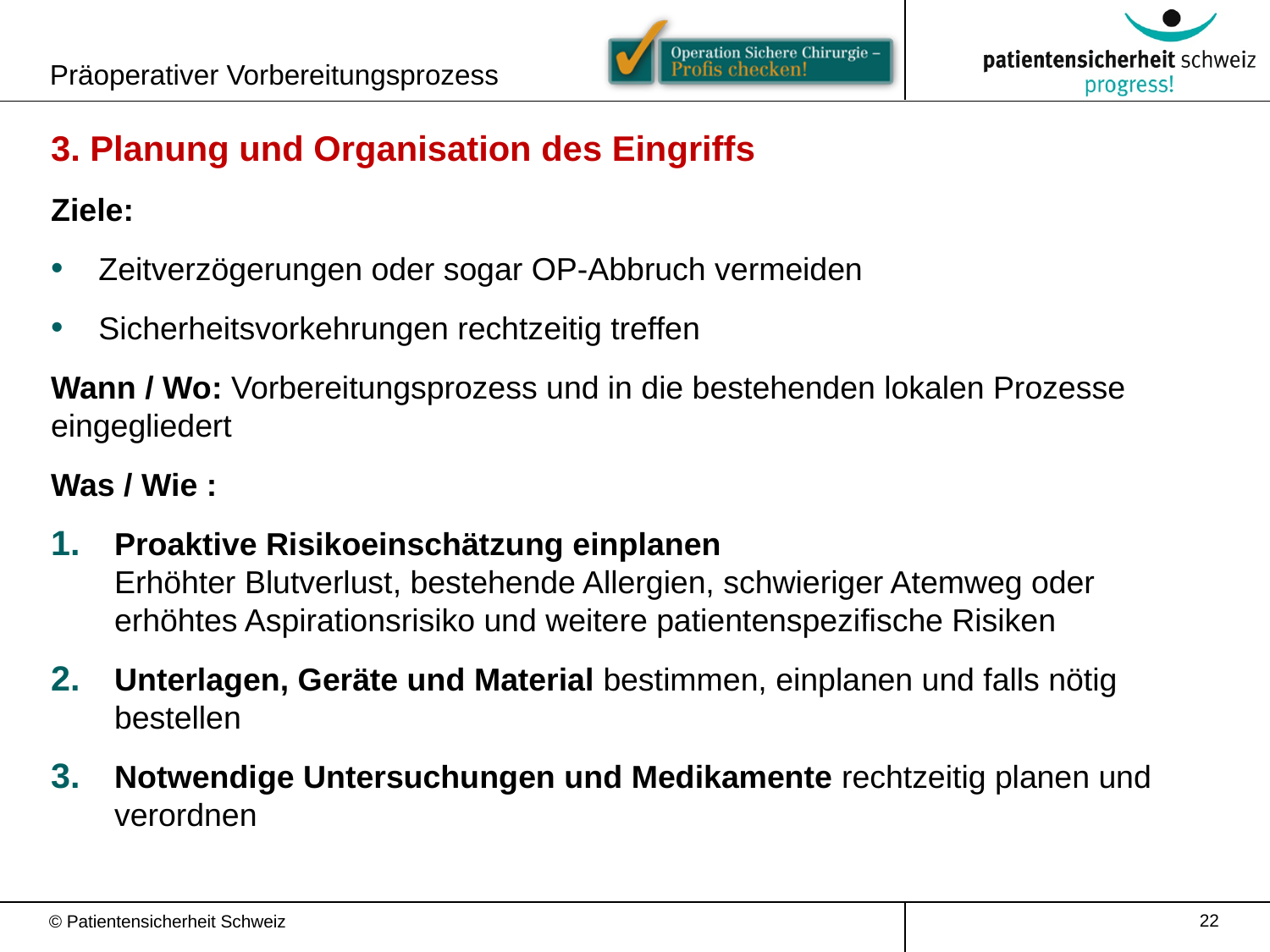

Präoperativer Vorbereitungsprozess
3. Planung und Organisation des Eingriffs
Ziele:
Zeitverzögerungen oder sogar OP-Abbruch vermeiden
Sicherheitsvorkehrungen rechtzeitig treffen
Wann / Wo: Vorbereitungsprozess und in die bestehenden lokalen Prozesse eingegliedert
Was / Wie :
Proaktive Risikoeinschätzung einplanen
Erhöhter Blutverlust, bestehende Allergien, schwieriger Atemweg oder erhöhtes Aspirationsrisiko und weitere patientenspezifische Risiken
Unterlagen, Geräte und Material bestimmen, einplanen und falls nötig bestellen
Notwendige Untersuchungen und Medikamente rechtzeitig planen und verordnen

22
© Patientensicherheit Schweiz